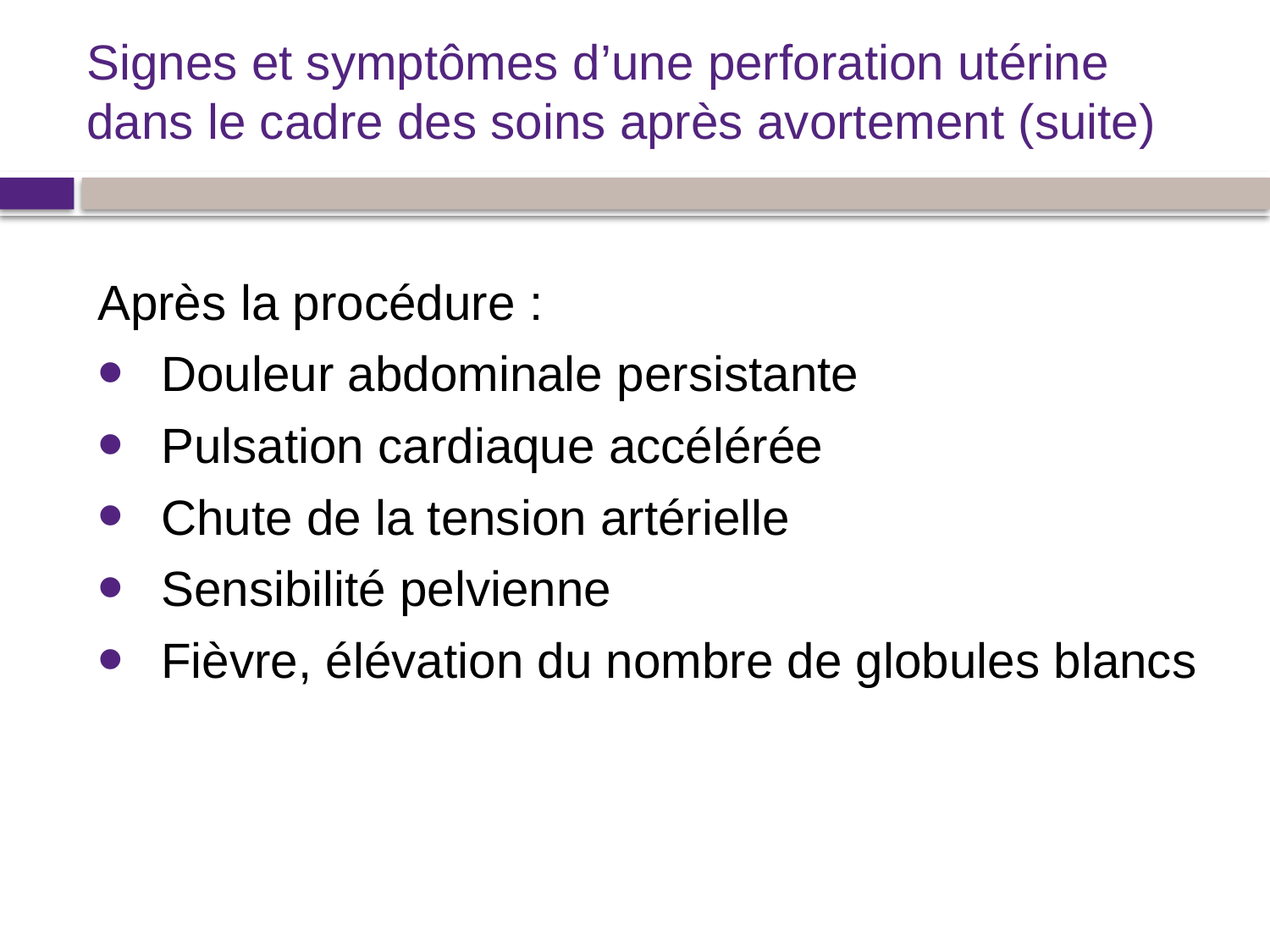

# Signes et symptômes d’une perforation utérine dans le cadre des soins après avortement (suite)
Après la procédure :
Douleur abdominale persistante
Pulsation cardiaque accélérée
Chute de la tension artérielle
Sensibilité pelvienne
Fièvre, élévation du nombre de globules blancs